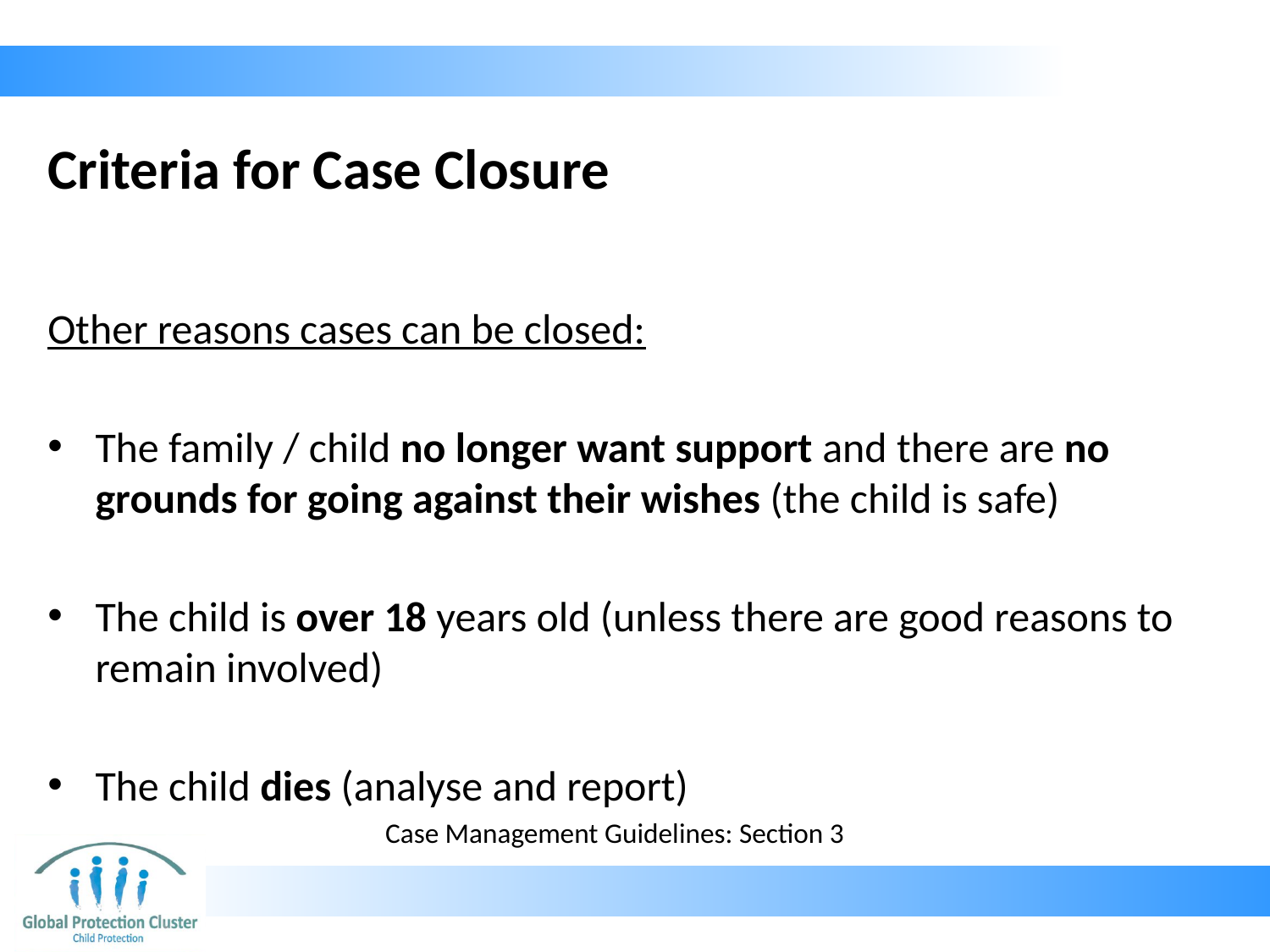

# Criteria for Case Closure

Other reasons cases can be closed:

The family / child no longer want support and there are no grounds for going against their wishes (the child is safe)

The child is over 18 years old (unless there are good reasons to remain involved)

The child dies (analyse and report)
Case Management Guidelines: Section 3